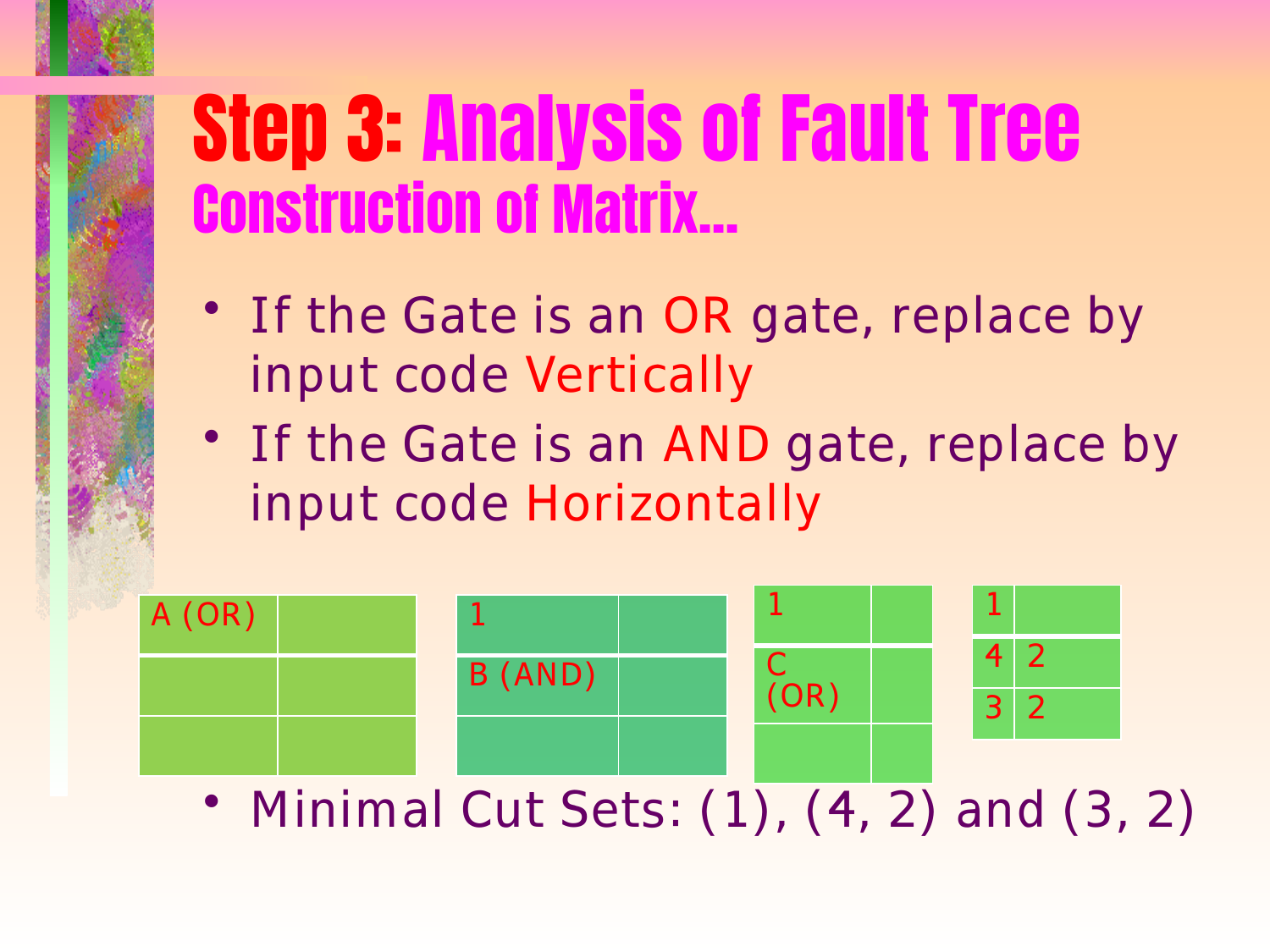

# Step 3: Analysis of Fault Tree Construction of Matrix…
If the Gate is an OR gate, replace by input code Vertically
If the Gate is an AND gate, replace by input code Horizontally

Minimal Cut Sets: (1), (4, 2) and (3, 2)

| 1 |  |
| --- | --- |
| C (OR) |  |
|  |  |
| 1 |  |
| --- | --- |
| 4 | 2 |
| 3 | 2 |
| A (OR) |  |
| --- | --- |
|  |  |
|  |  |
| 1 |  |
| --- | --- |
| B (AND) |  |
|  |  |